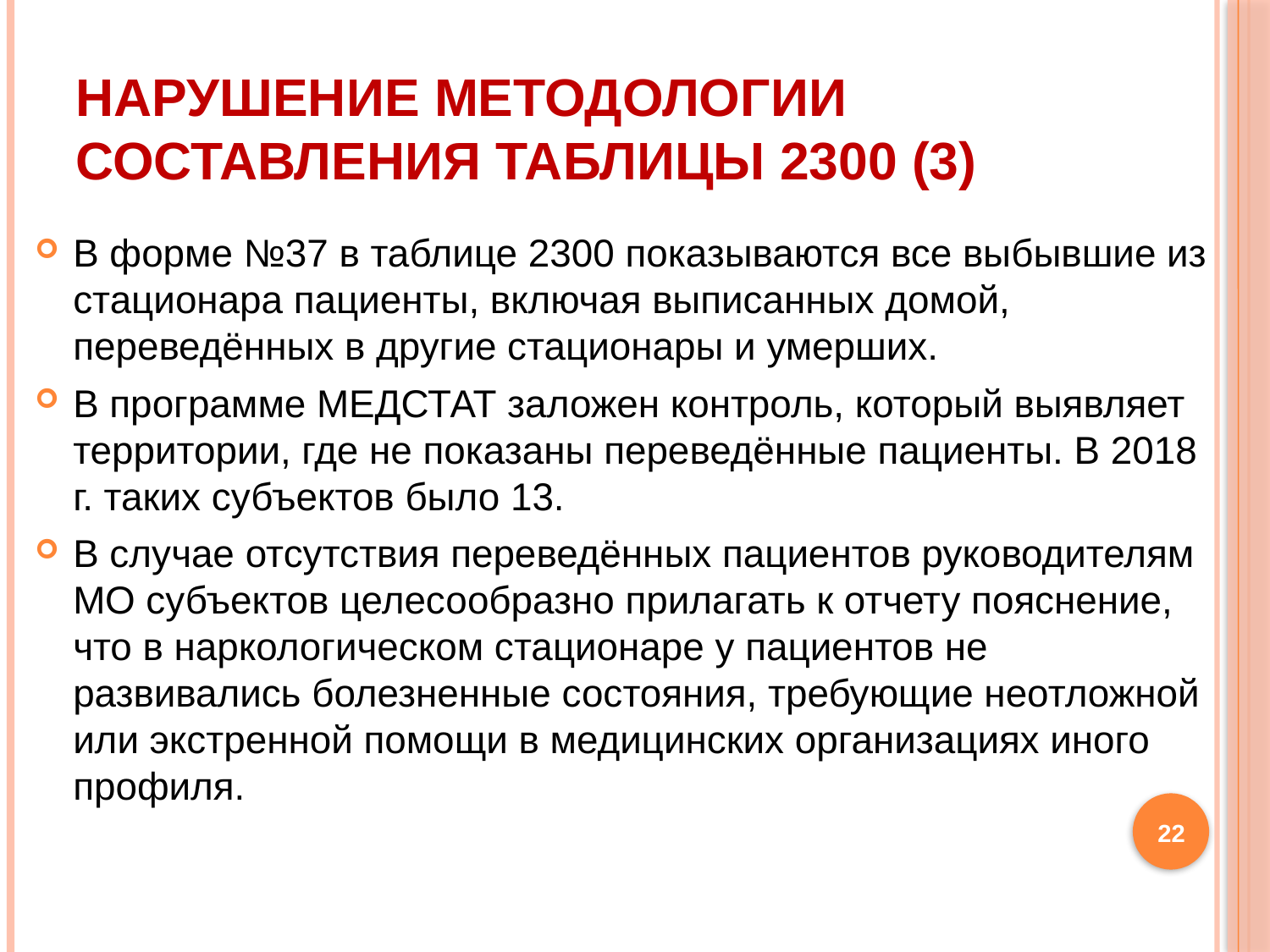

# Нарушение методологии составления таблицы 2300 (3)
В форме №37 в таблице 2300 показываются все выбывшие из стационара пациенты, включая выписанных домой, переведённых в другие стационары и умерших.
В программе МЕДСТАТ заложен контроль, который выявляет территории, где не показаны переведённые пациенты. В 2018 г. таких субъектов было 13.
В случае отсутствия переведённых пациентов руководителям МО субъектов целесообразно прилагать к отчету пояснение, что в наркологическом стационаре у пациентов не развивались болезненные состояния, требующие неотложной или экстренной помощи в медицинских организациях иного профиля.
22